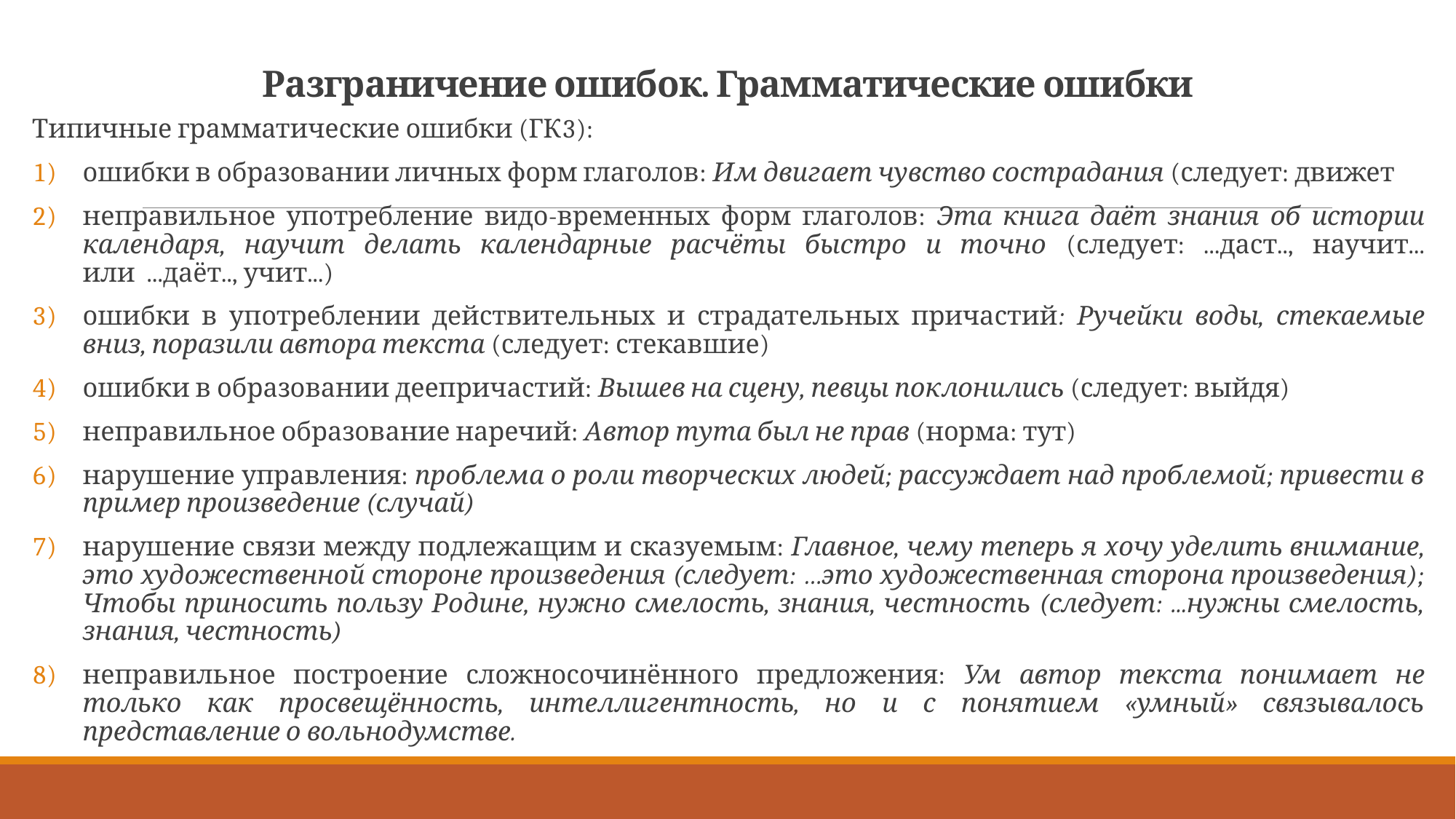

# Разграничение ошибок. Грамматические ошибки
Типичные грамматические ошибки (ГК3):
ошибки в образовании личных форм глаголов: Им двигает чувство сострадания (следует: движет
неправильное употребление видо-временных форм глаголов: Эта книга даёт знания об истории календаря, научит делать календарные расчёты быстро и точно (следует: ...даст.., научит... или  ...даёт.., учит...)
ошибки в употреблении действительных и страдательных причастий: Ручейки воды, стекаемые вниз, поразили автора текста (следует: стекавшие)
ошибки в образовании деепричастий: Вышев на сцену, певцы поклонились (следует: выйдя)
неправильное образование наречий: Автор тута был не прав (норма: тут)
нарушение управления: проблема о роли творческих людей; рассуждает над проблемой; привести в пример произведение (случай)
нарушение связи между подлежащим и сказуемым: Главное, чему теперь я хочу уделить внимание, это художественной стороне произведения (следует: …это художественная сторона произведения); Чтобы приносить пользу Родине, нужно смелость, знания, честность (следует: ...нужны смелость, знания, честность)
неправильное построение сложносочинённого предложения: Ум автор текста понимает не только как просвещённость, интеллигентность, но и с понятием «умный» связывалось представление о вольнодумстве.